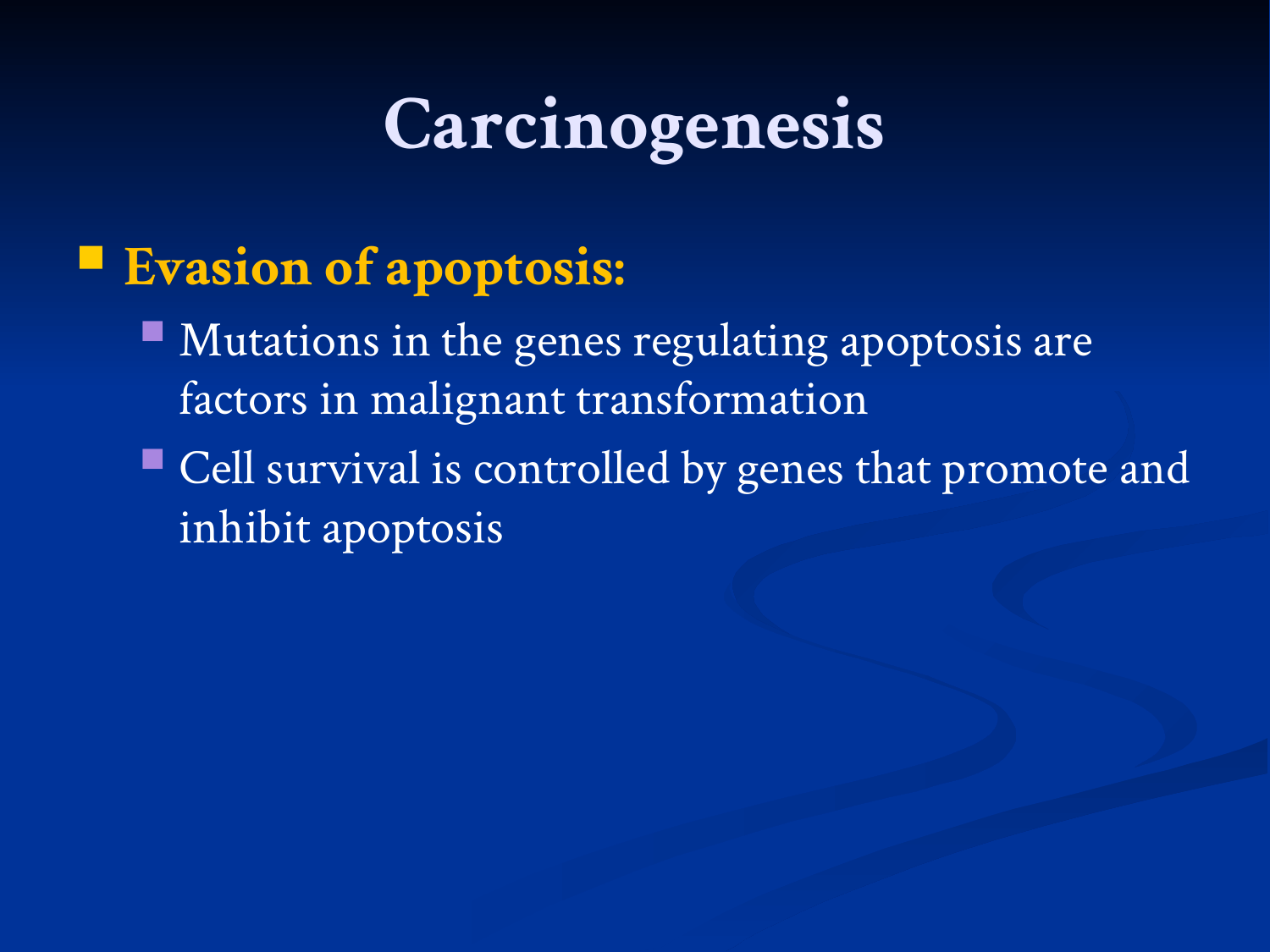

# Carcinogenesis
Evasion of apoptosis:
Mutations in the genes regulating apoptosis are factors in malignant transformation
Cell survival is controlled by genes that promote and inhibit apoptosis